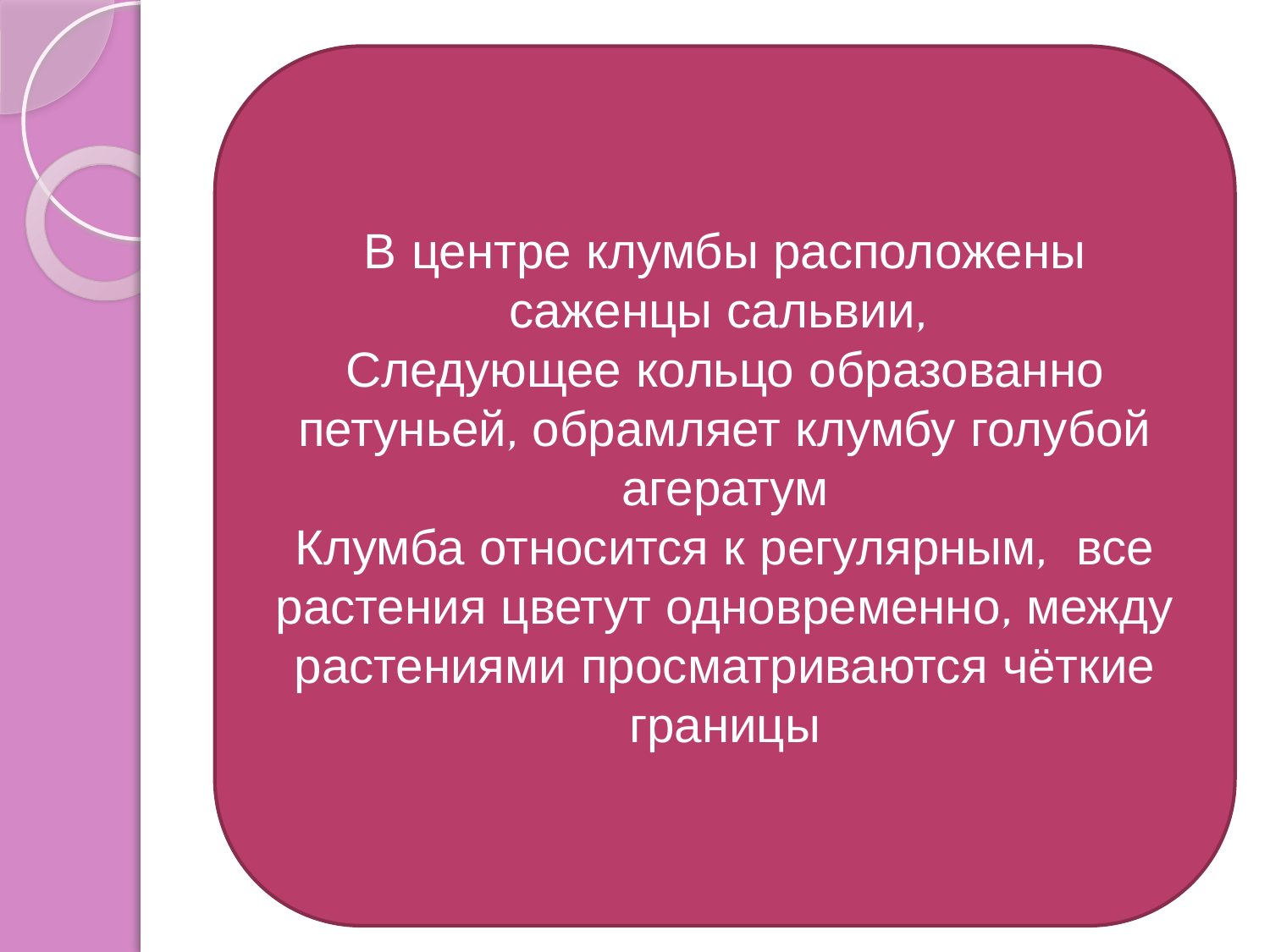

#
В центре клумбы расположены саженцы сальвии,
Следующее кольцо образованно петуньей, обрамляет клумбу голубой агератум
Клумба относится к регулярным,  все растения цветут одновременно, между растениями просматриваются чёткие границы